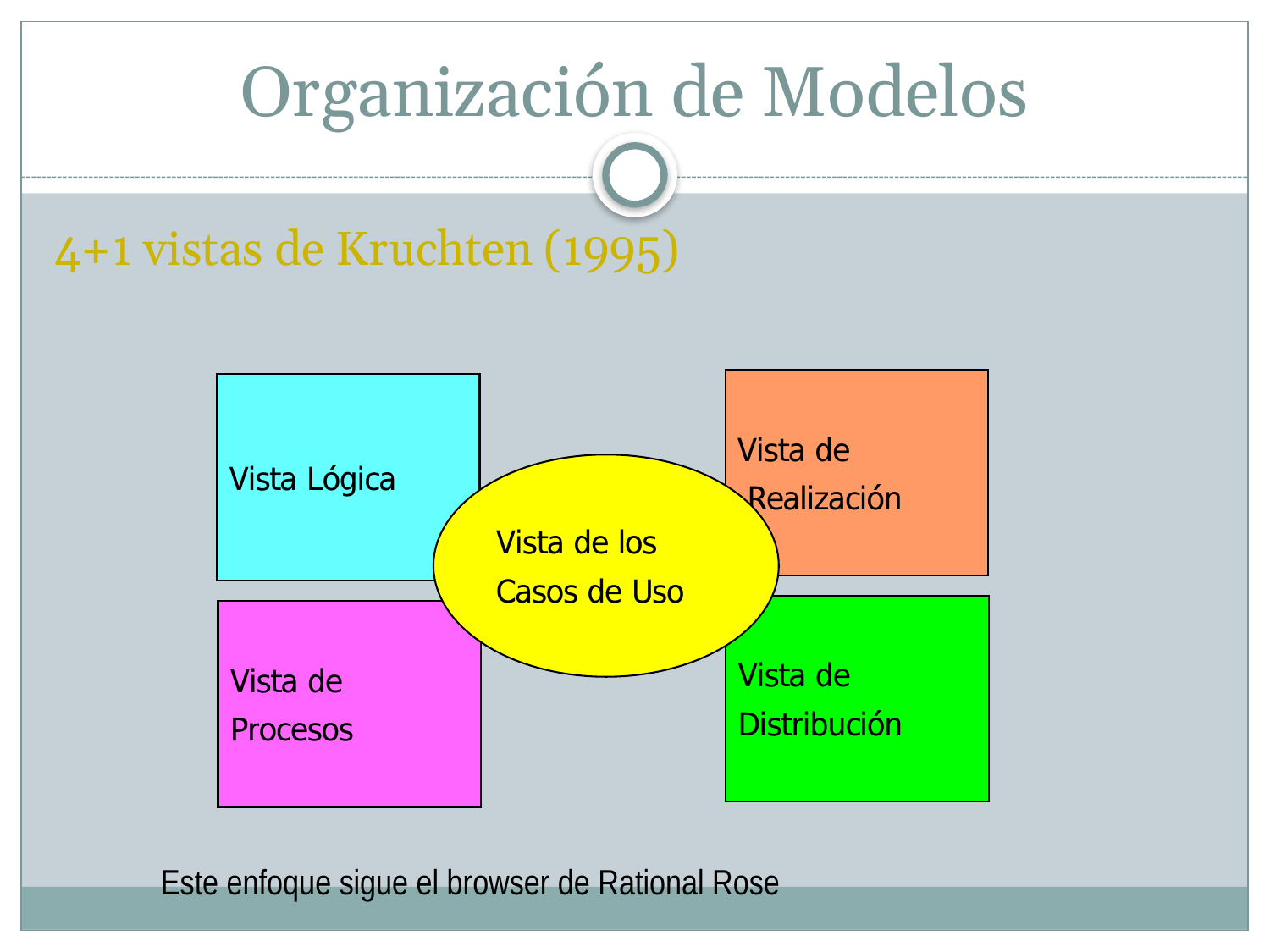

# Organización de Modelos
4+1 vistas de Kruchten (1995)
Vista de
 Realización
Vista Lógica
Vista de los
Casos de Uso
Vista de
Distribución
Vista de
Procesos
Este enfoque sigue el browser de Rational Rose